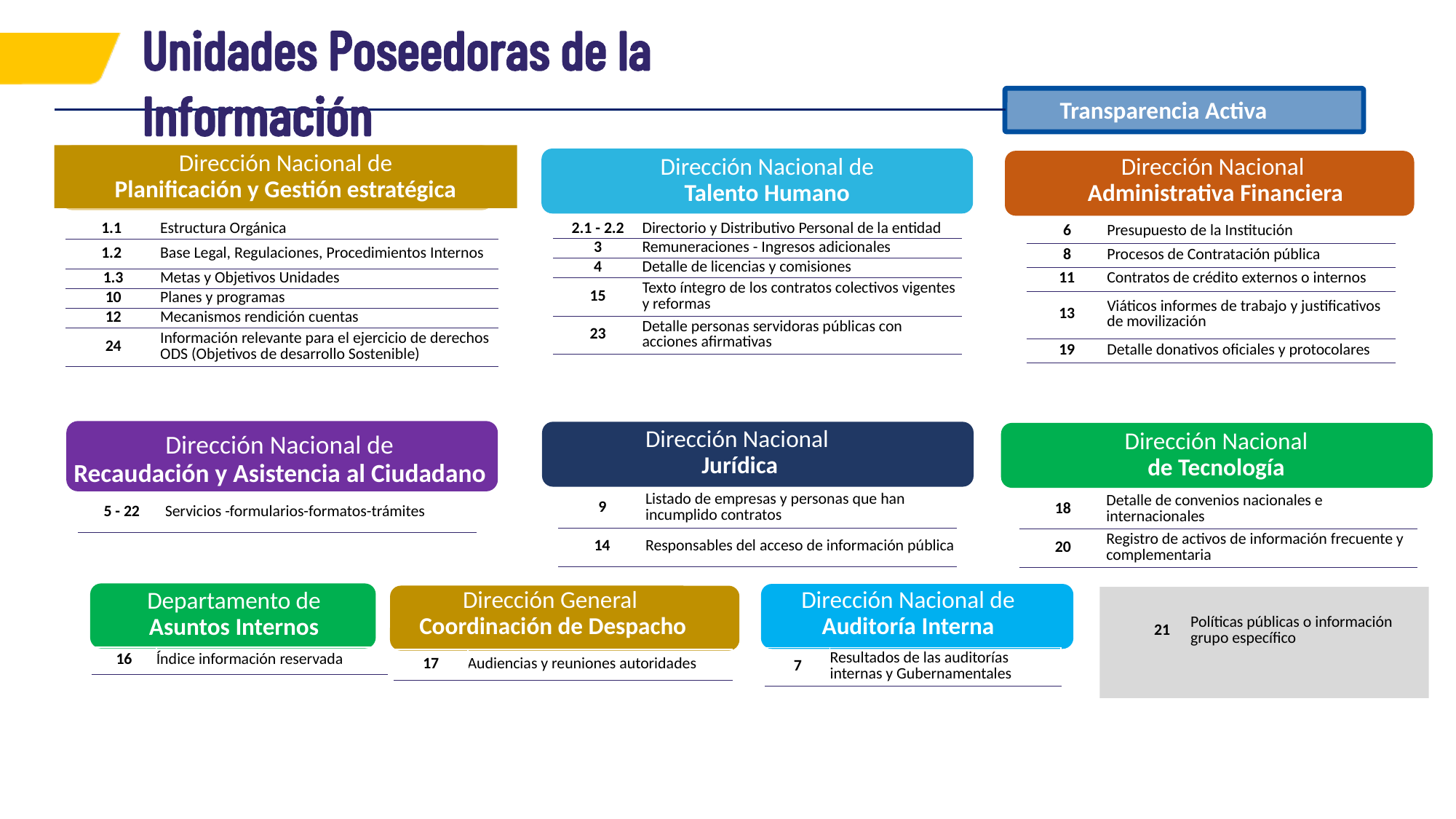

Unidades Poseedoras de la Información
Transparencia Activa
Dirección Nacional de
Planificación y Gestión estratégica

Dirección Nacional de
Talento Humano
Dirección Nacional
Administrativa Financiera

| 1.1 | Estructura Orgánica |
| --- | --- |
| 1.2 | Base Legal, Regulaciones, Procedimientos Internos |
| 1.3 | Metas y Objetivos Unidades |
| 10 | Planes y programas |
| 12 | Mecanismos rendición cuentas |
| 24 | Información relevante para el ejercicio de derechos ODS (Objetivos de desarrollo Sostenible) |
| 2.1 - 2.2 | Directorio y Distributivo Personal de la entidad |
| --- | --- |
| 3 | Remuneraciones - Ingresos adicionales |
| 4 | Detalle de licencias y comisiones |
| 15 | Texto íntegro de los contratos colectivos vigentes y reformas |
| 23 | Detalle personas servidoras públicas con acciones afirmativas |
| 6 | Presupuesto de la Institución |
| --- | --- |
| 8 | Procesos de Contratación pública |
| 11 | Contratos de crédito externos o internos |
| 13 | Viáticos informes de trabajo y justificativos de movilización |
| 19 | Detalle donativos oficiales y protocolares |

Dirección Nacional
Jurídica

Dirección Nacional
de Tecnología
Dirección Nacional de
Recaudación y Asistencia al Ciudadano
| 9 | Listado de empresas y personas que han incumplido contratos |
| --- | --- |
| 14 | Responsables del acceso de información pública |
| 18 | Detalle de convenios nacionales e internacionales |
| --- | --- |
| 20 | Registro de activos de información frecuente y complementaria |
| 5 - 22 | Servicios -formularios-formatos-trámites |
| --- | --- |
|  |  |
Dirección General
Coordinación de Despacho
Dirección Nacional de
Auditoría Interna
Departamento de Asuntos Internos

| 21 | Políticas públicas o información grupo específico |
| --- | --- |
|  |  |
| 16 | Índice información reservada |
| --- | --- |
|  |  |
| 7 | Resultados de las auditorías internas y Gubernamentales |
| --- | --- |
|  |  |
| 17 | Audiencias y reuniones autoridades |
| --- | --- |
|  |  |